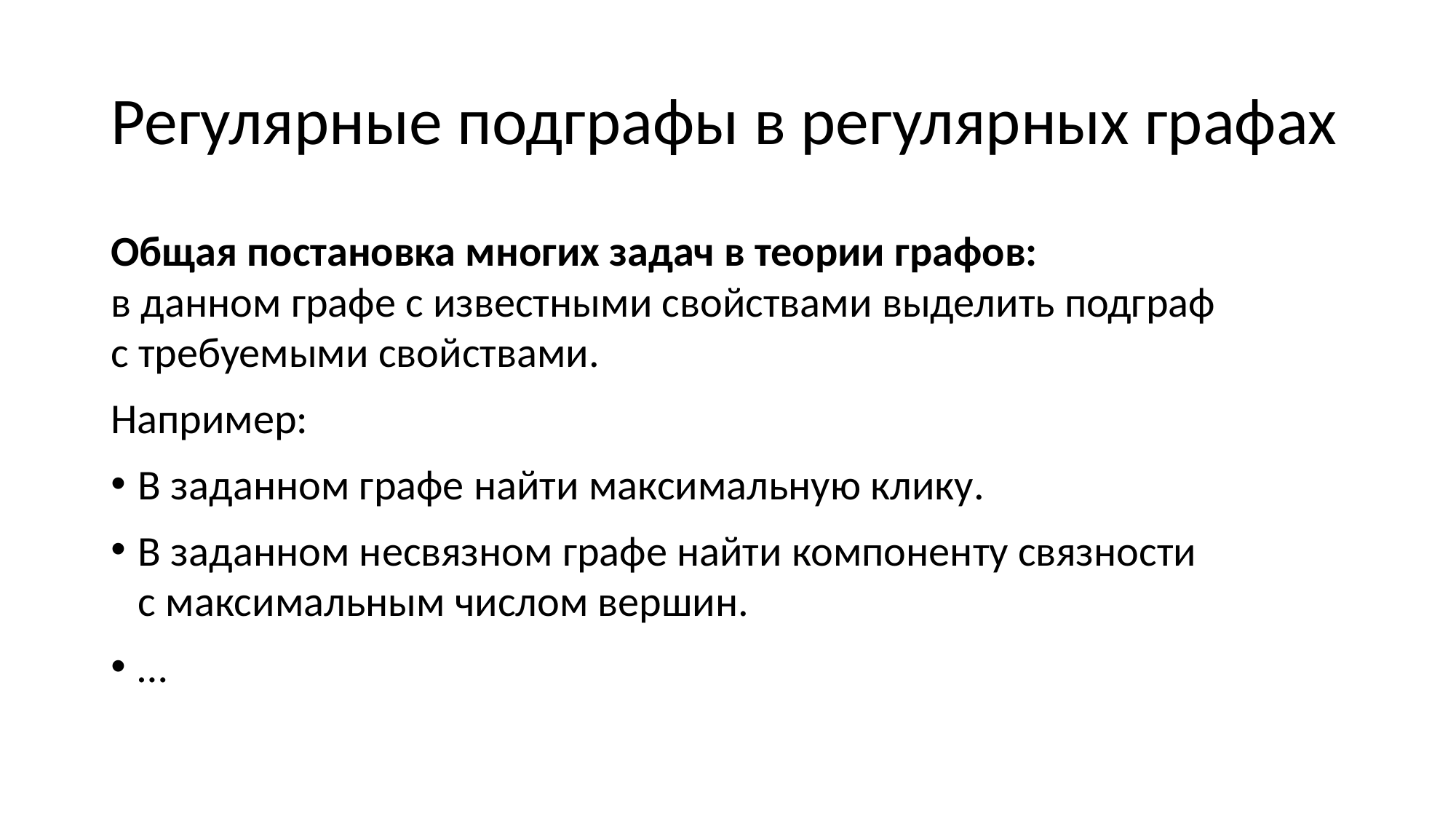

# Регулярные подграфы в регулярных графах
Общая постановка многих задач в теории графов:
в данном графе с известными свойствами выделить подграф с требуемыми свойствами.
Например:
В заданном графе найти максимальную клику.
В заданном несвязном графе найти компоненту связности с максимальным числом вершин.
…